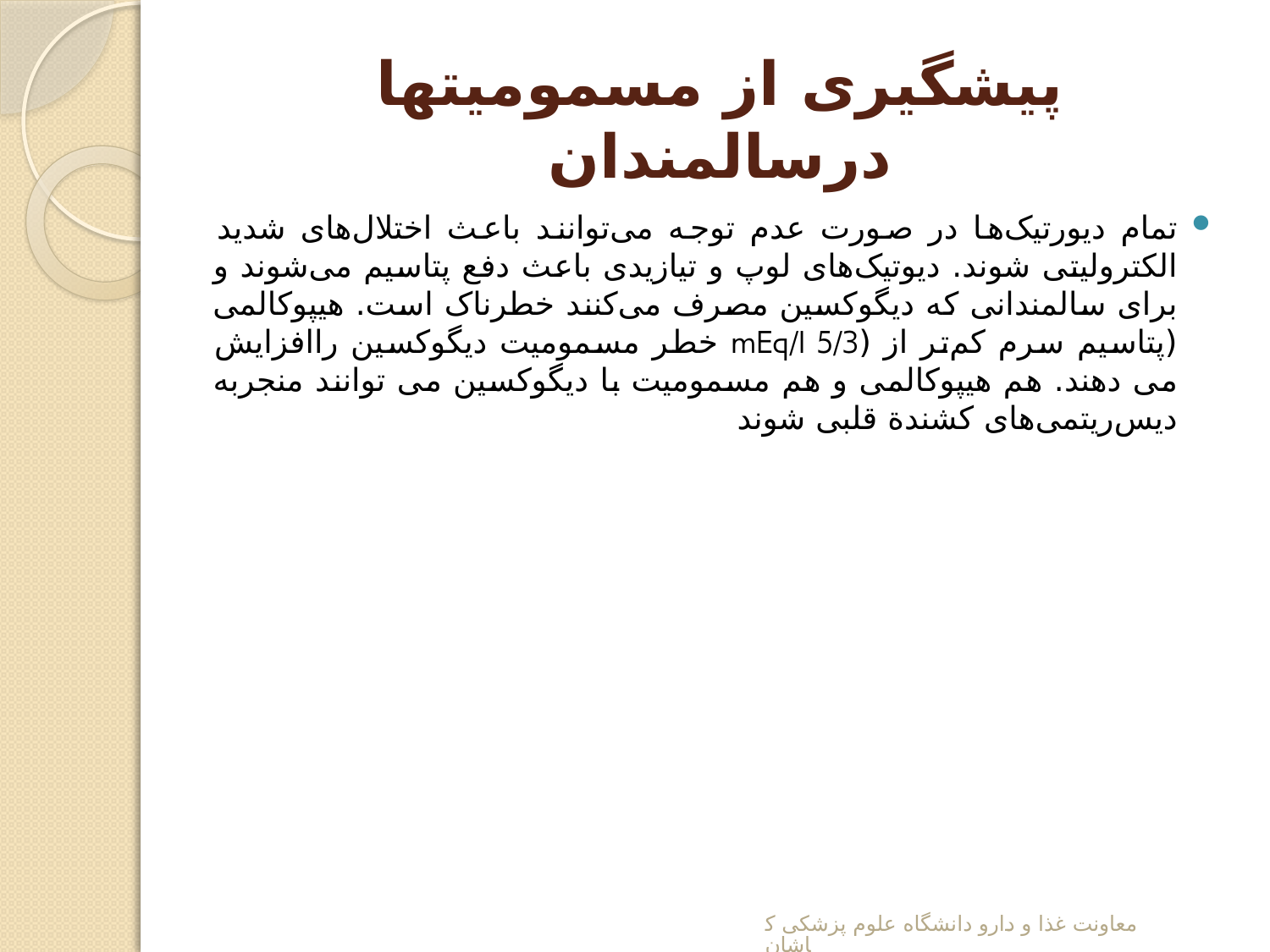

# پیشگیری از مسمومیتها درسالمندان
تمام دیورتیک‌ها در صورت عدم توجه می‌توانند باعث اختلال‌های شدید الکترولیتی شوند. دیوتیک‌های لوپ و تیازیدی باعث دفع پتاسیم می‌شوند و برای سالمندانی که دیگوکسین مصرف می‌کنند خطرناک است. هیپوکالمی (پتاسیم سرم کم‌تر از (mEq/l 5/3 خطر مسمومیت دیگوکسین راافزایش می دهند. هم هیپوکالمی و هم مسمومیت با دیگوکسین می توانند منجربه دیس‌ریتمی‌های کشندة قلبی شوند

معاونت غذا و دارو دانشگاه علوم پزشکی کاشان